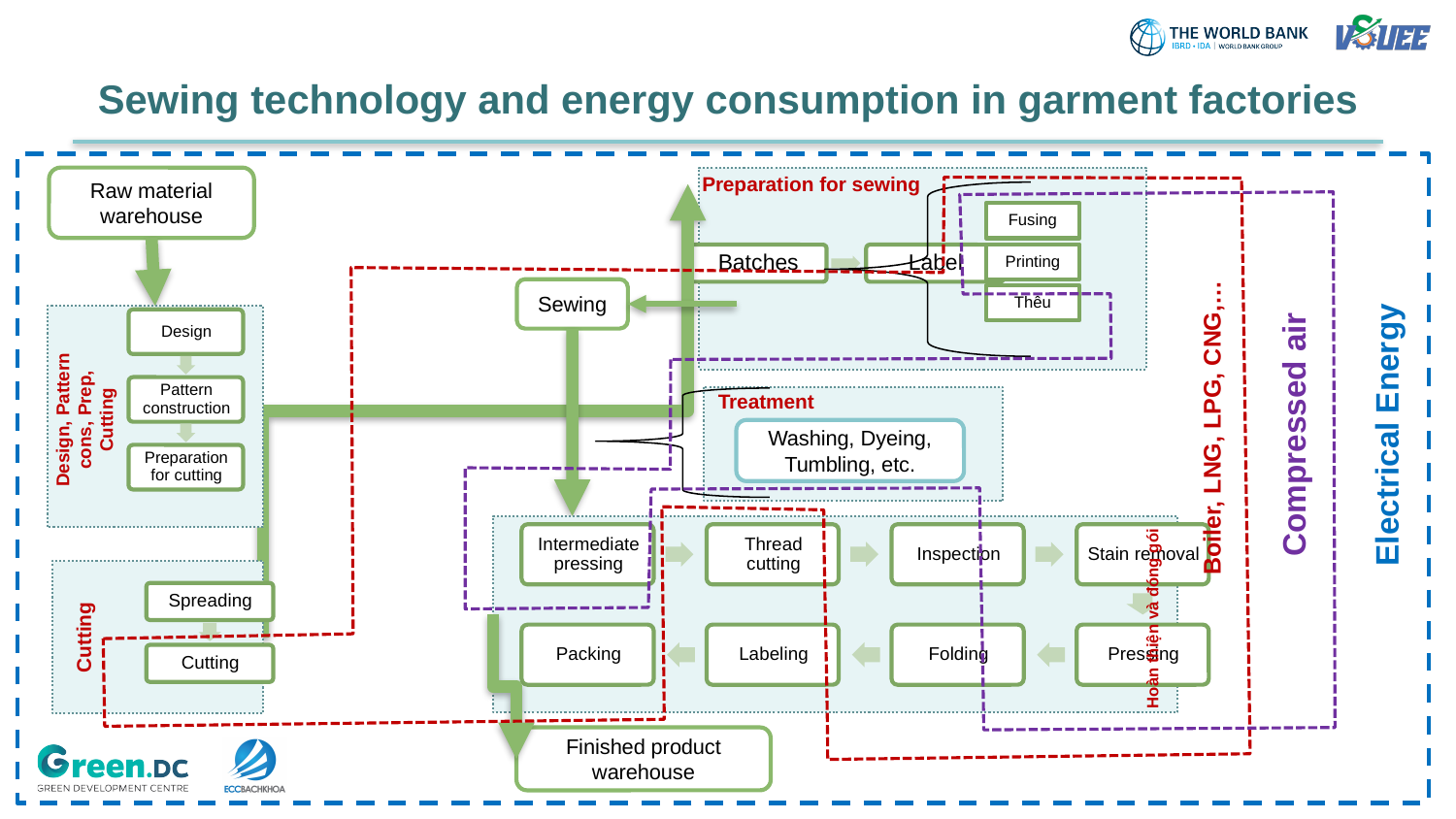

# Sewing technology and energy consumption in garment factories

Electrical Energy
Preparation for sewing

Fusing
Printing
Thêu
Batches

Label
Raw material warehouse
Sewing

Design

Pattern construction

Preparation for cutting
Design, Pattern cons, Prep, Cutting
Treatment

Washing, Dyeing, Tumbling, etc.

Intermediate pressing

Thread cutting

Inspection

Stain removal

Pressing

Folding

Labeling

Packing
Hoàn thiện và đóng gói

Spreading

Cutting
Cutting
Finished product warehouse

Boiler, LNG, LPG, CNG,…

Compressed air